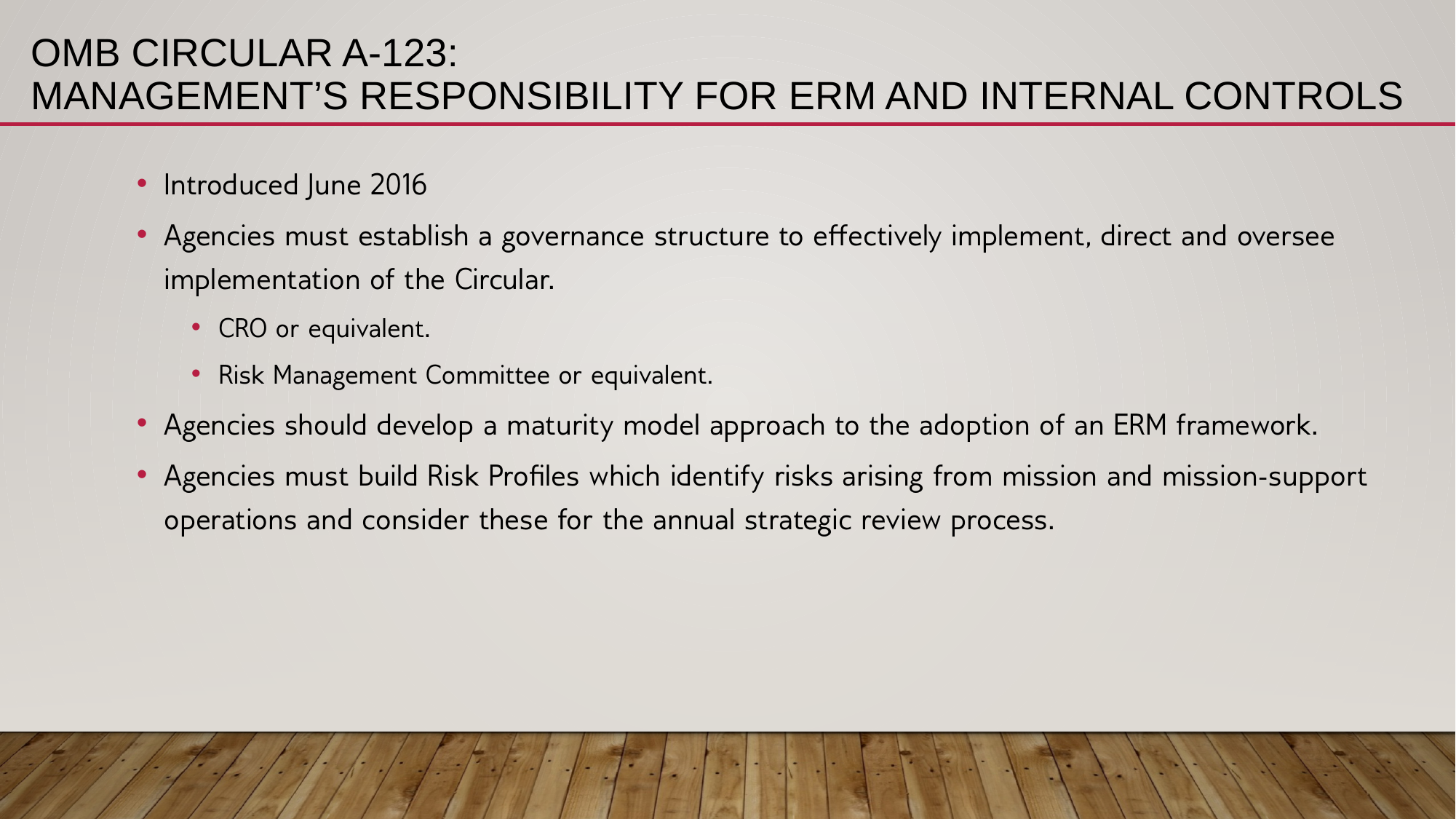

# OMB Circular A-123: Management’s Responsibility for ERM and Internal Controls
Introduced June 2016
Agencies must establish a governance structure to effectively implement, direct and oversee implementation of the Circular.
CRO or equivalent.
Risk Management Committee or equivalent.
Agencies should develop a maturity model approach to the adoption of an ERM framework.
Agencies must build Risk Profiles which identify risks arising from mission and mission-support operations and consider these for the annual strategic review process.